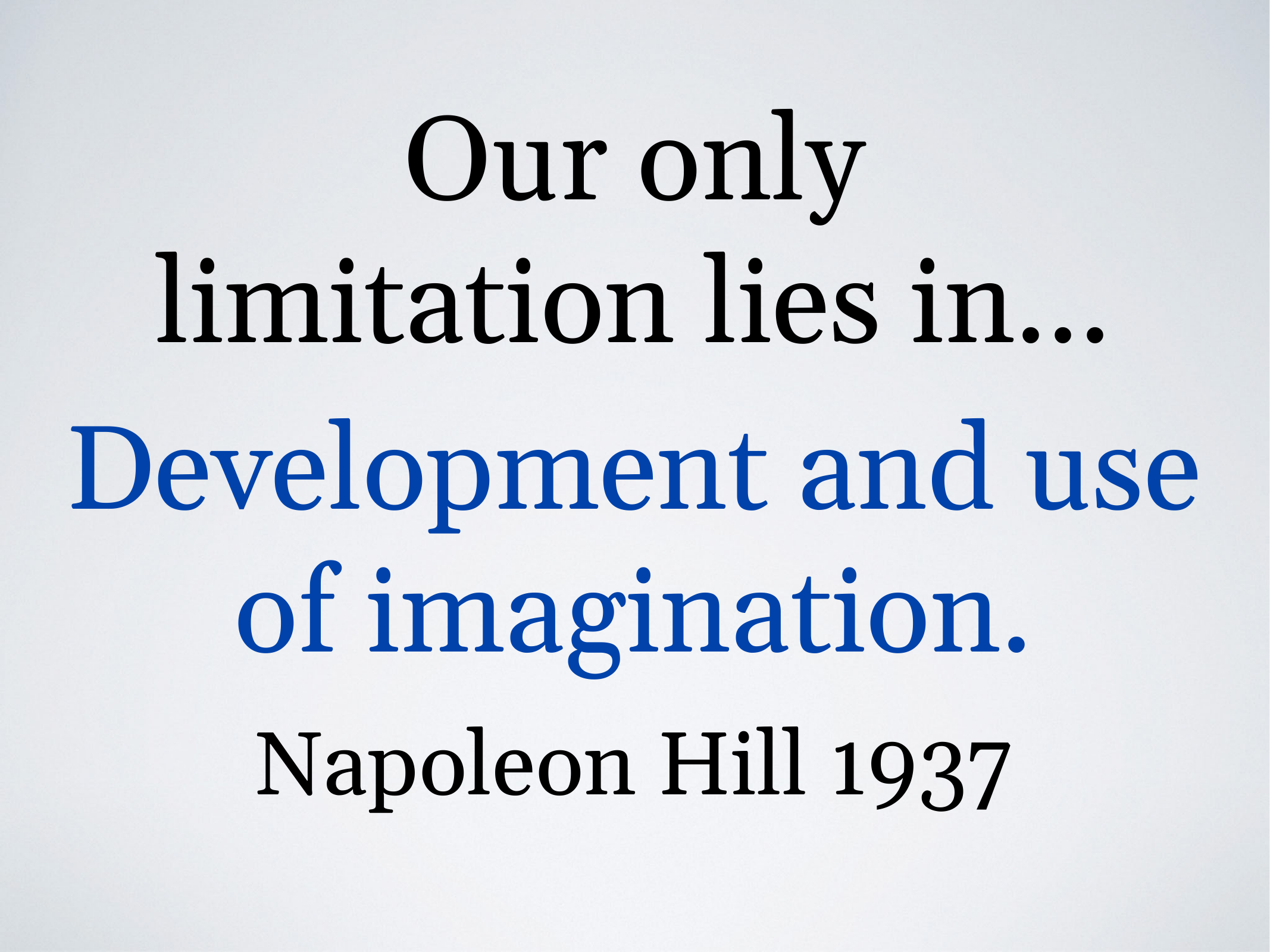

Our only limitation lies in...
Development and use of imagination.
Napoleon Hill 1937